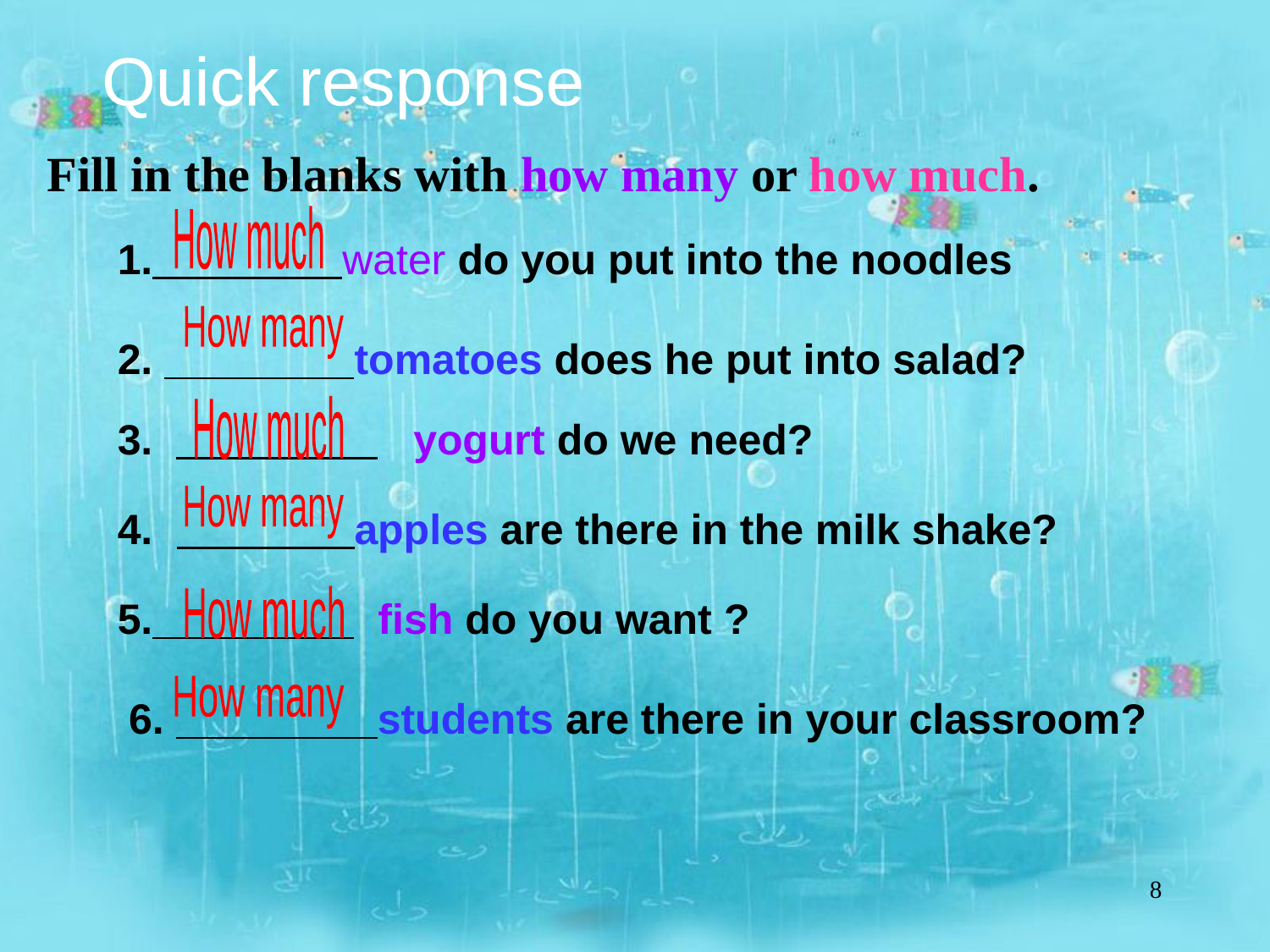

Quick response
Fill in the blanks with how many or how much.
How much
1.                water do you put into the noodles
2.                 tomatoes does he put into salad?
3.                      yogurt do we need?
4.                 apples are there in the milk shake?
5.                   fish do you want ?
6.                  students are there in your classroom?
How many
How much
How many
How much
How many
8